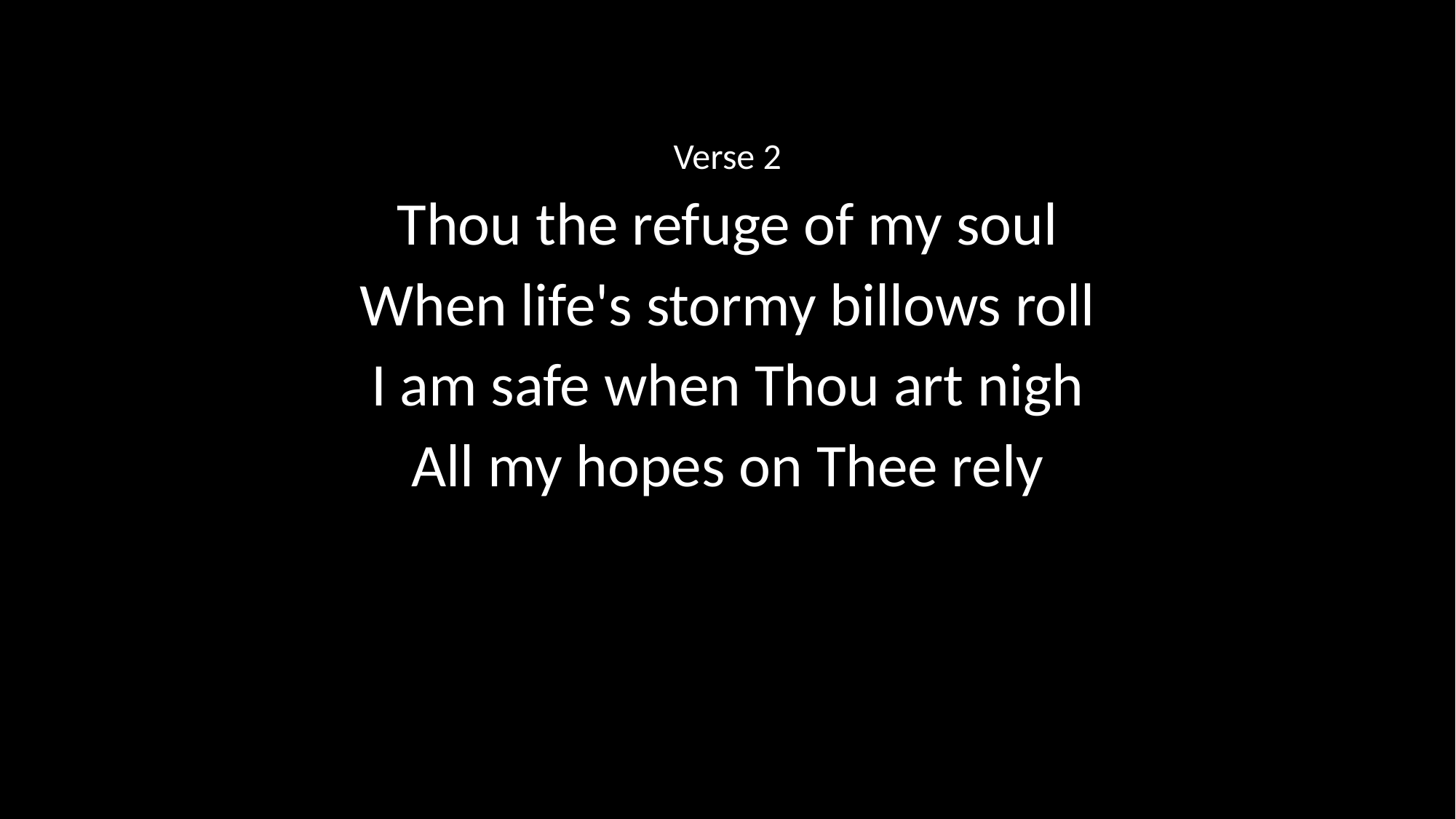

Verse 2
Thou the refuge of my soul
When life's stormy billows roll
I am safe when Thou art nigh
All my hopes on Thee rely